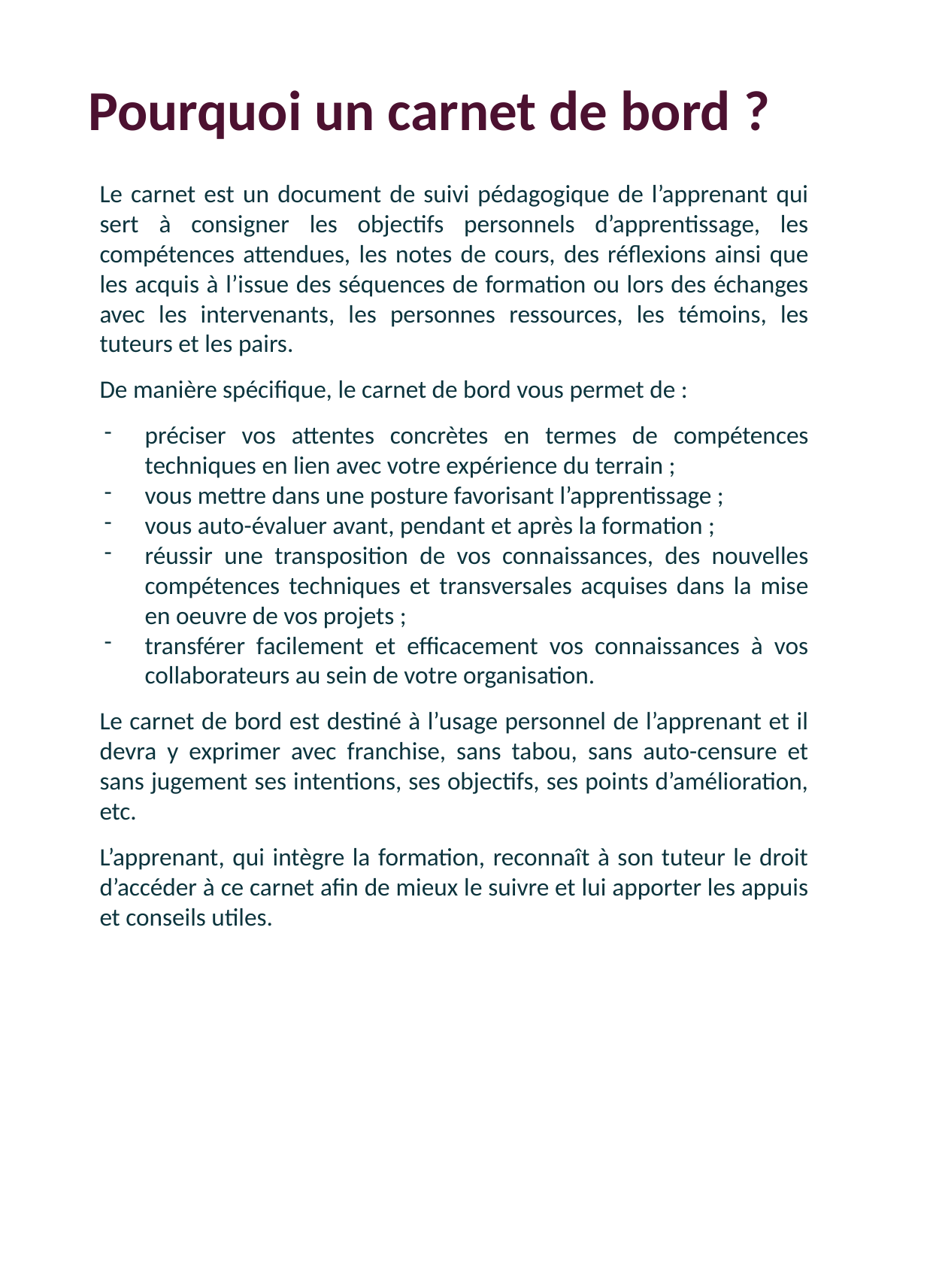

# Pourquoi un carnet de bord ?
Le carnet est un document de suivi pédagogique de l’apprenant qui sert à consigner les objectifs personnels d’apprentissage, les compétences attendues, les notes de cours, des réflexions ainsi que les acquis à l’issue des séquences de formation ou lors des échanges avec les intervenants, les personnes ressources, les témoins, les tuteurs et les pairs.
De manière spécifique, le carnet de bord vous permet de :
préciser vos attentes concrètes en termes de compétences techniques en lien avec votre expérience du terrain ;
vous mettre dans une posture favorisant l’apprentissage ;
vous auto-évaluer avant, pendant et après la formation ;
réussir une transposition de vos connaissances, des nouvelles compétences techniques et transversales acquises dans la mise en oeuvre de vos projets ;
transférer facilement et efficacement vos connaissances à vos collaborateurs au sein de votre organisation.
Le carnet de bord est destiné à l’usage personnel de l’apprenant et il devra y exprimer avec franchise, sans tabou, sans auto-censure et sans jugement ses intentions, ses objectifs, ses points d’amélioration, etc.
L’apprenant, qui intègre la formation, reconnaît à son tuteur le droit d’accéder à ce carnet afin de mieux le suivre et lui apporter les appuis et conseils utiles.